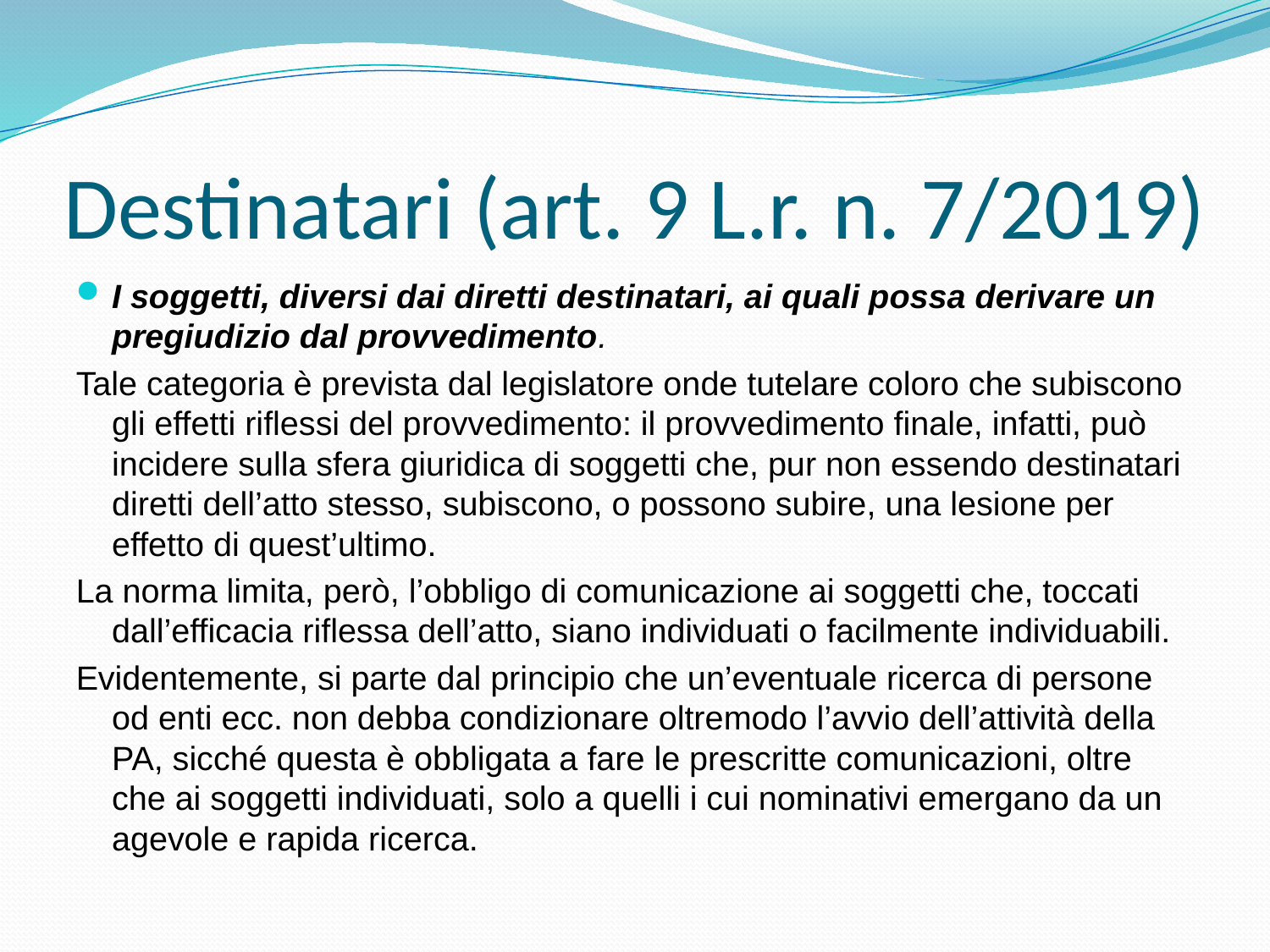

# Destinatari (art. 9 L.r. n. 7/2019)
I soggetti, diversi dai diretti destinatari, ai quali possa derivare un pregiudizio dal provvedimento.
Tale categoria è prevista dal legislatore onde tutelare coloro che subiscono gli effetti riflessi del provvedimento: il provvedimento finale, infatti, può incidere sulla sfera giuridica di soggetti che, pur non essendo destinatari diretti dell’atto stesso, subiscono, o possono subire, una lesione per effetto di quest’ultimo.
La norma limita, però, l’obbligo di comunicazione ai soggetti che, toccati dall’efficacia riflessa dell’atto, siano individuati o facilmente individuabili.
Evidentemente, si parte dal principio che un’eventuale ricerca di persone od enti ecc. non debba condizionare oltremodo l’avvio dell’attività della PA, sicché questa è obbligata a fare le prescritte comunicazioni, oltre che ai soggetti individuati, solo a quelli i cui nominativi emergano da un agevole e rapida ricerca.